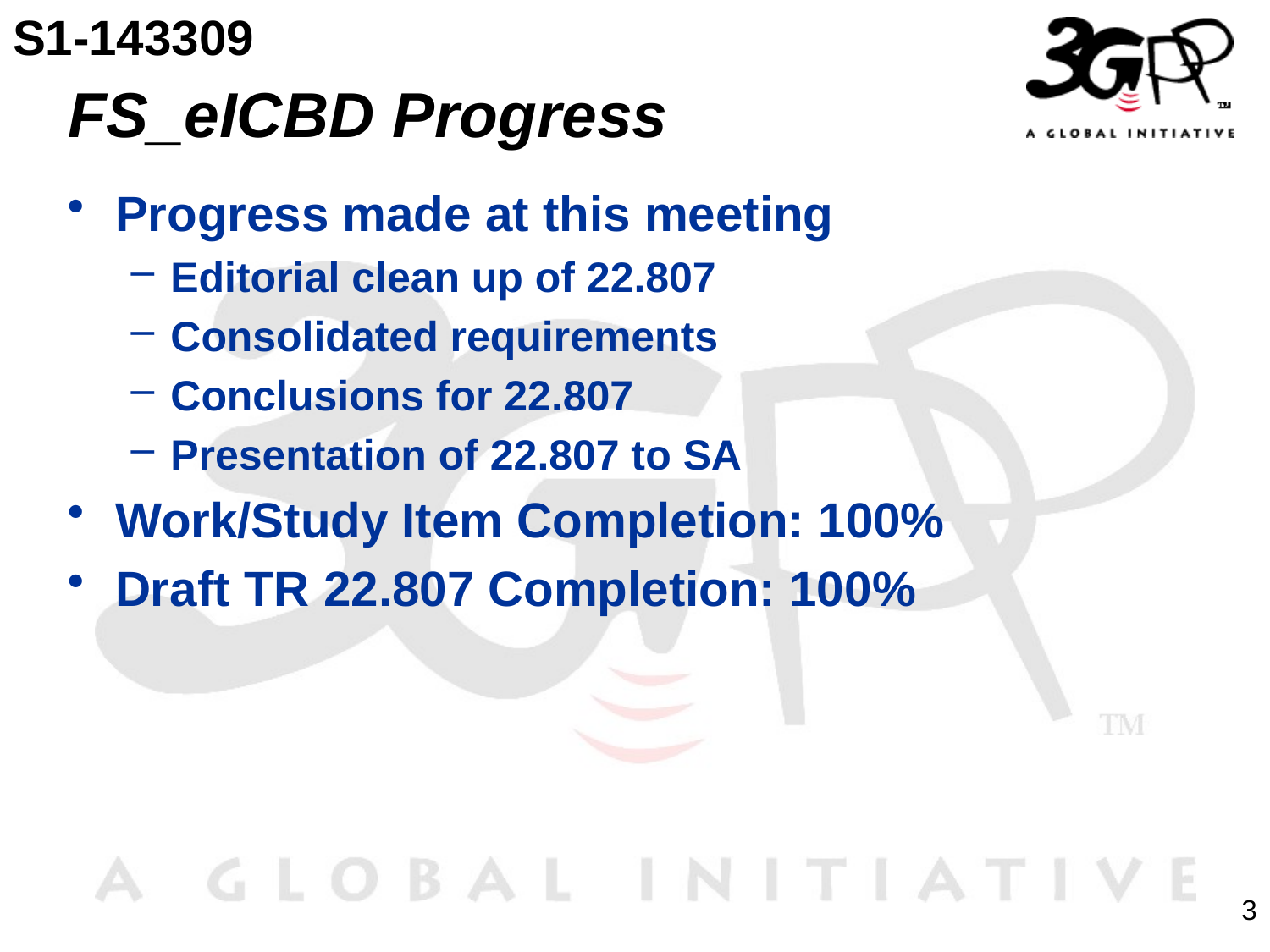

S1-143309
# FS_eICBD Progress
Progress made at this meeting
Editorial clean up of 22.807
Consolidated requirements
Conclusions for 22.807
Presentation of 22.807 to SA
Work/Study Item Completion: 100%
Draft TR 22.807 Completion: 100%
3